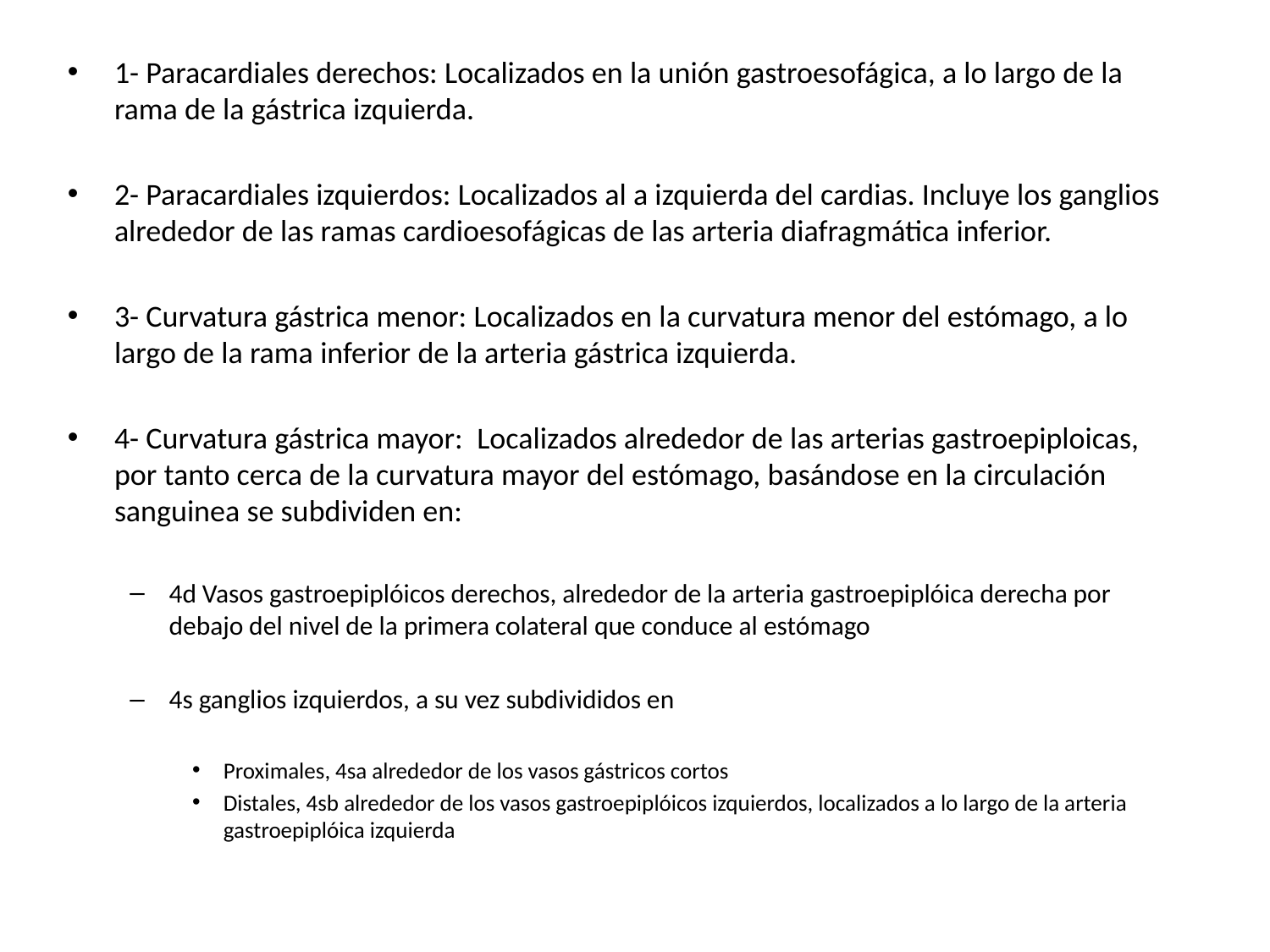

1- Paracardiales derechos: Localizados en la unión gastroesofágica, a lo largo de la rama de la gástrica izquierda.

2- Paracardiales izquierdos: Localizados al a izquierda del cardias. Incluye los ganglios alrededor de las ramas cardioesofágicas de las arteria diafragmática inferior.

3- Curvatura gástrica menor: Localizados en la curvatura menor del estómago, a lo largo de la rama inferior de la arteria gástrica izquierda.

4- Curvatura gástrica mayor:  Localizados alrededor de las arterias gastroepiploicas, por tanto cerca de la curvatura mayor del estómago, basándose en la circulación sanguinea se subdividen en:

4d Vasos gastroepiplóicos derechos, alrededor de la arteria gastroepiplóica derecha por debajo del nivel de la primera colateral que conduce al estómago

4s ganglios izquierdos, a su vez subdivididos en

Proximales, 4sa alrededor de los vasos gástricos cortos
Distales, 4sb alrededor de los vasos gastroepiplóicos izquierdos, localizados a lo largo de la arteria gastroepiplóica izquierda